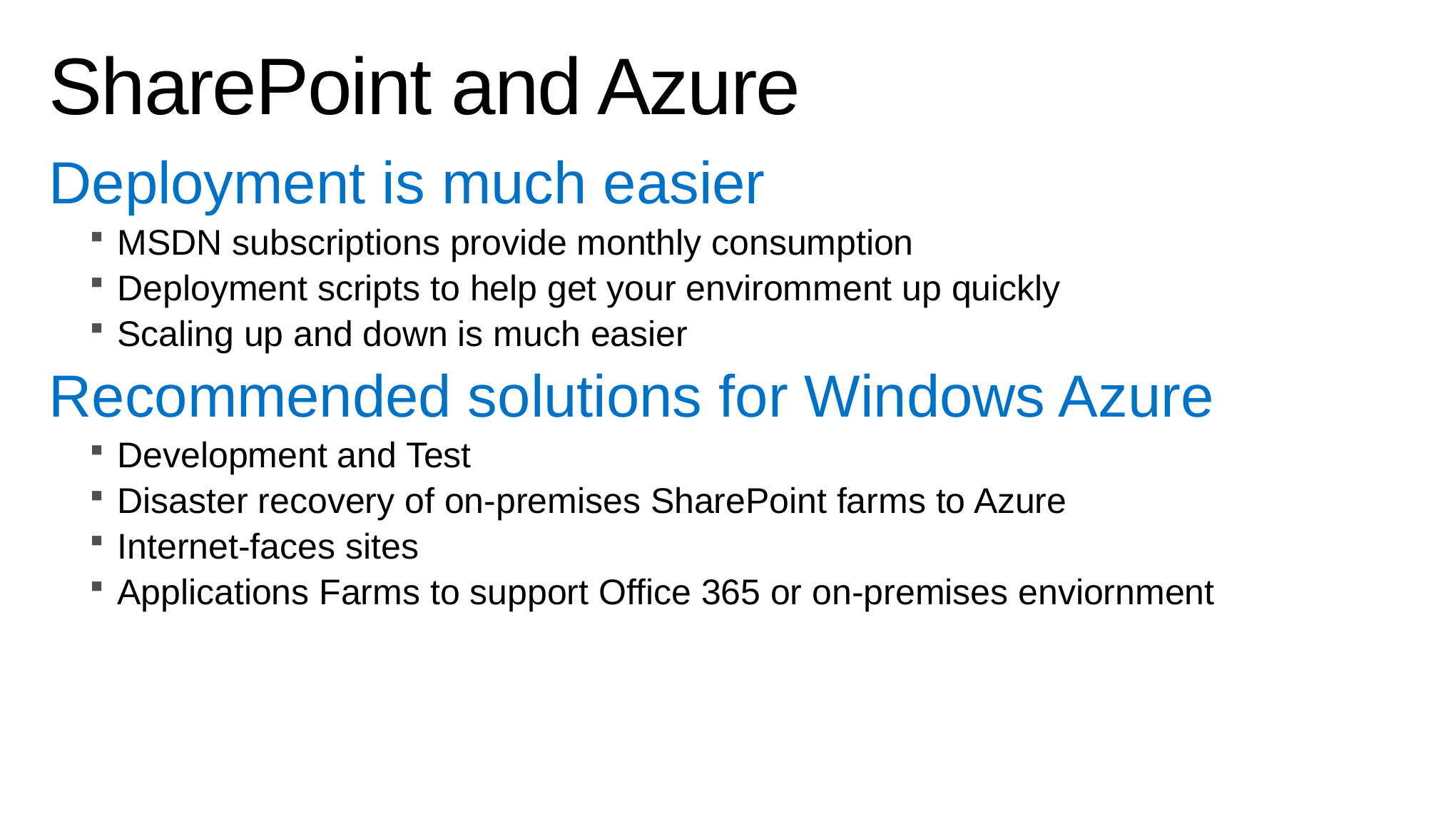

# SharePoint and Azure
Deployment is much easier
MSDN subscriptions provide monthly consumption
Deployment scripts to help get your enviromment up quickly
Scaling up and down is much easier
Recommended solutions for Windows Azure
Development and Test
Disaster recovery of on-premises SharePoint farms to Azure
Internet-faces sites
Applications Farms to support Office 365 or on-premises enviornment